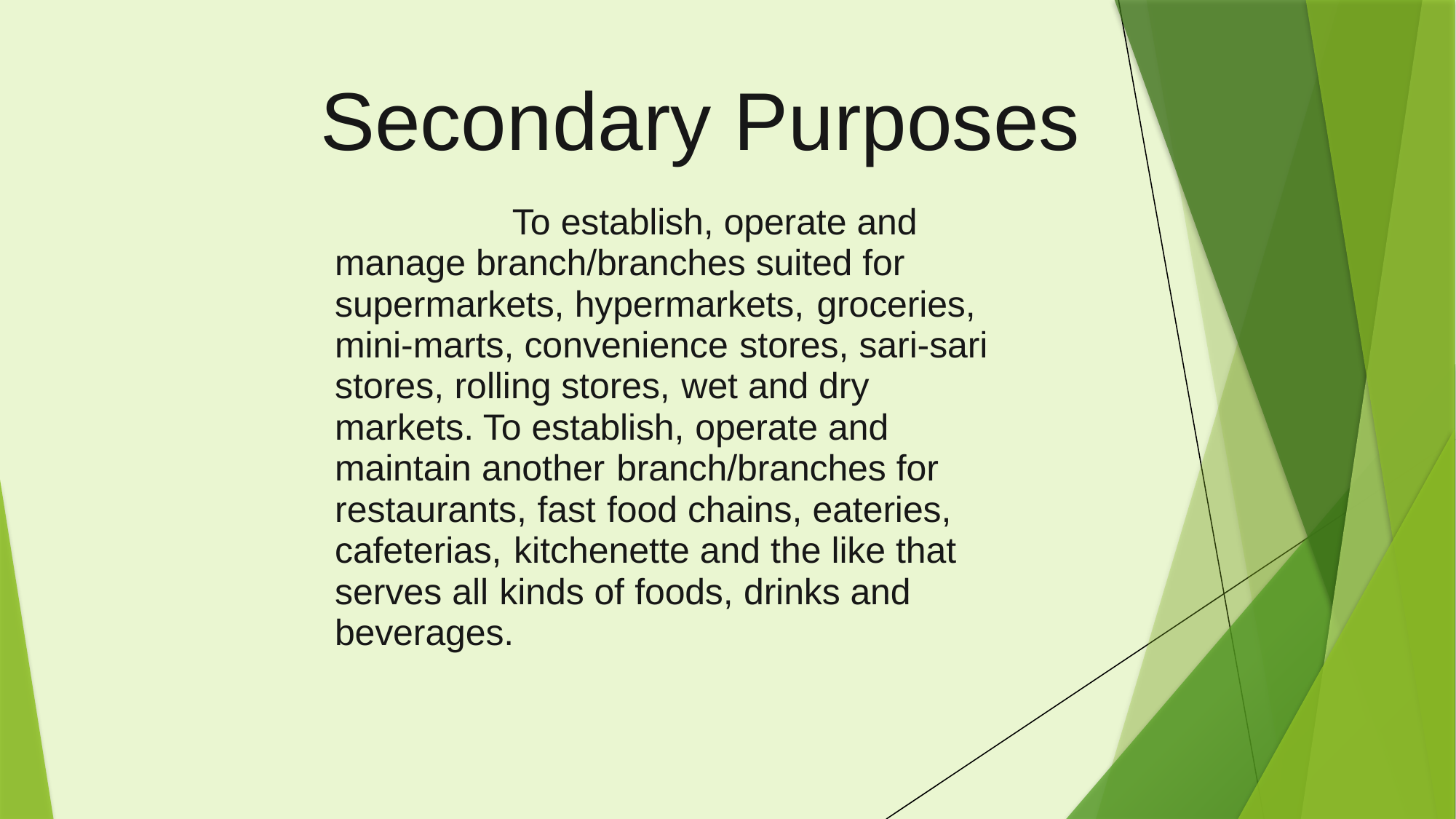

Secondary Purposes
To establish, operate and manage branch/branches suited for supermarkets, hypermarkets, groceries, mini-marts, convenience stores, sari-sari stores, rolling stores, wet and dry markets. To establish, operate and maintain another branch/branches for restaurants, fast food chains, eateries, cafeterias, kitchenette and the like that serves all kinds of foods, drinks and beverages.